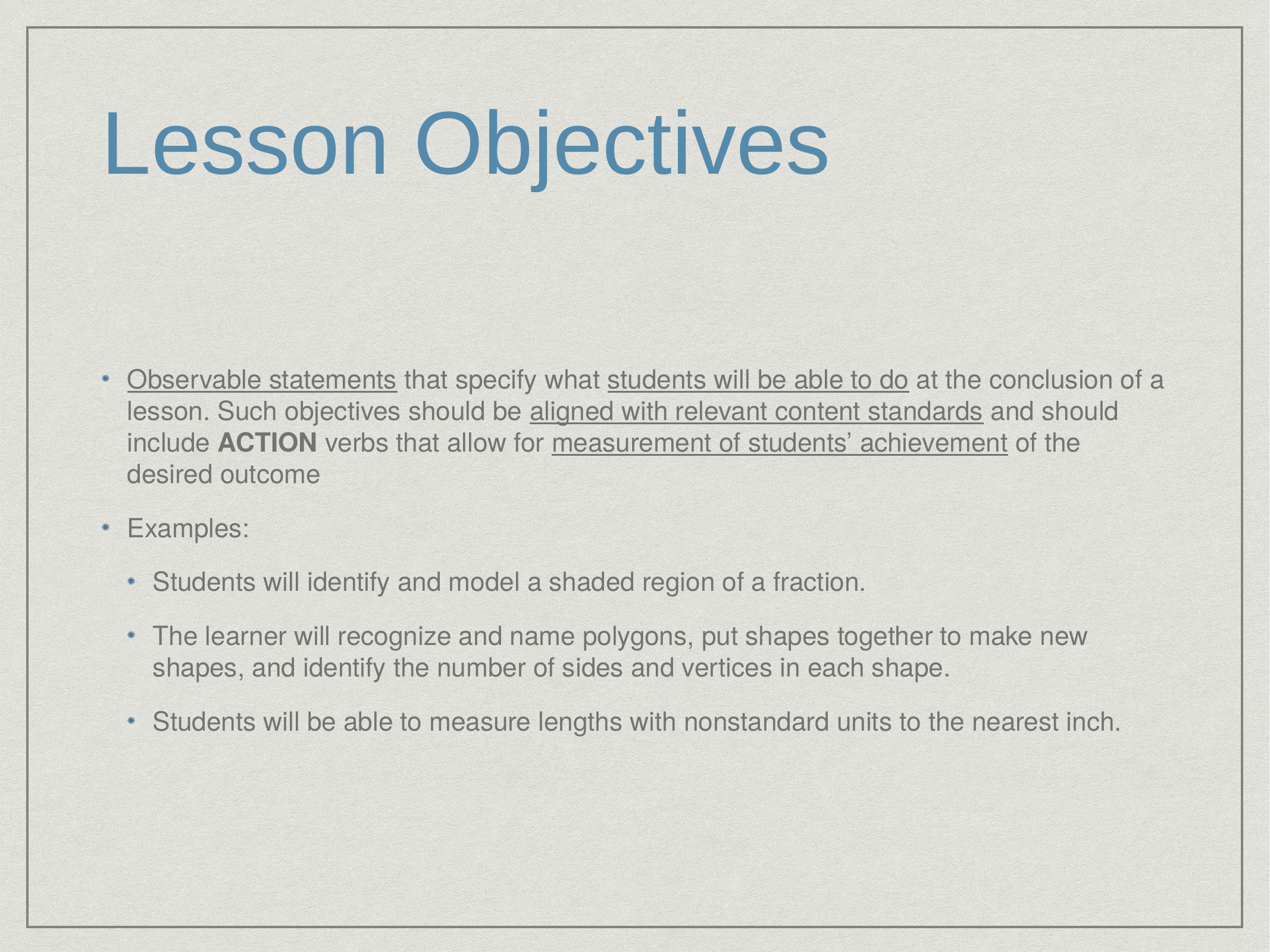

# Lesson Objectives
Observable statements that specify what students will be able to do at the conclusion of a lesson. Such objectives should be aligned with relevant content standards and should include ACTION verbs that allow for measurement of students’ achievement of the desired outcome
Examples:
Students will identify and model a shaded region of a fraction.
The learner will recognize and name polygons, put shapes together to make new shapes, and identify the number of sides and vertices in each shape.
Students will be able to measure lengths with nonstandard units to the nearest inch.